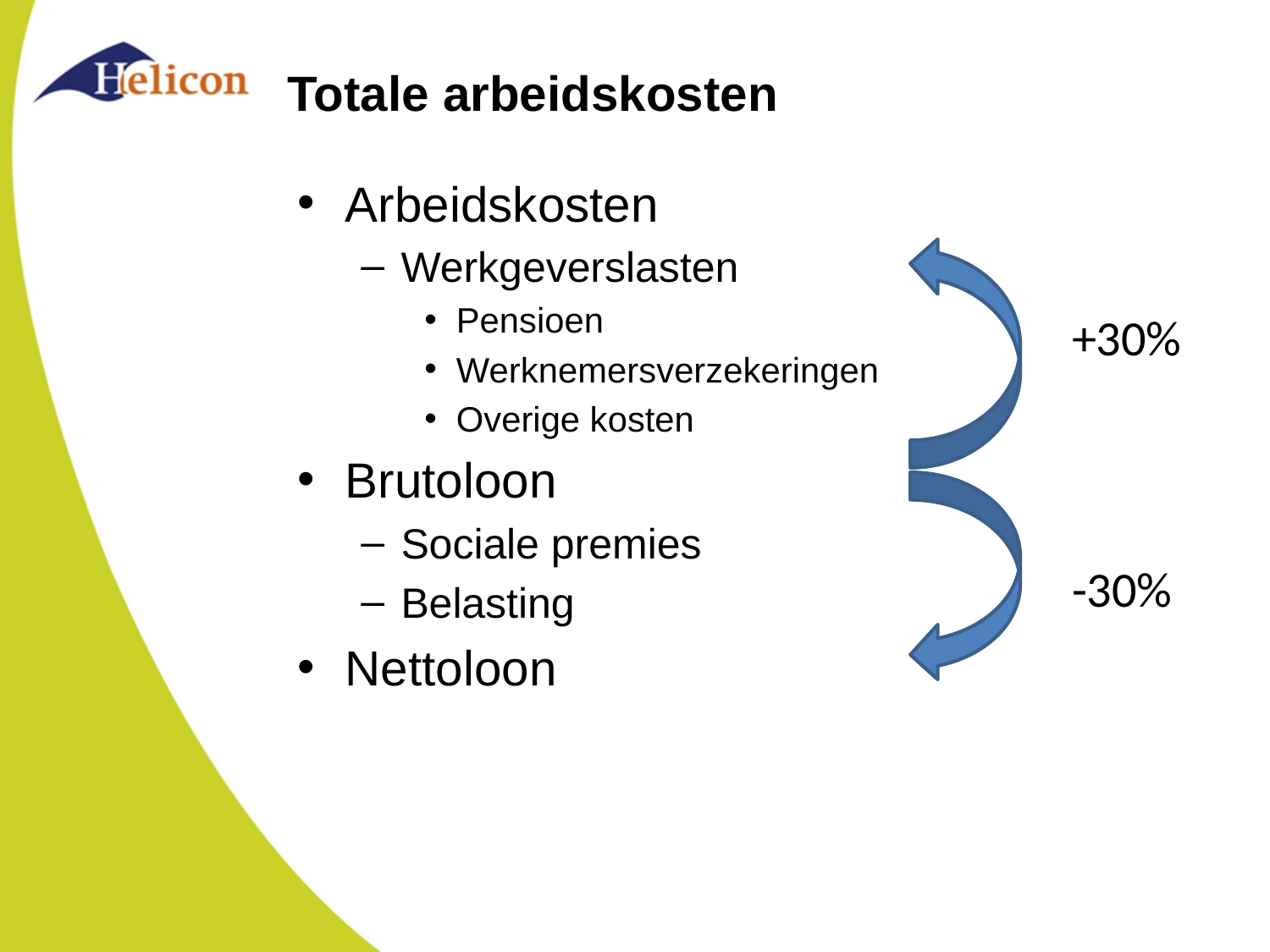

# Totale arbeidskosten
Arbeidskosten
Werkgeverslasten
Pensioen
Werknemersverzekeringen
Overige kosten
Brutoloon
Sociale premies
Belasting
Nettoloon

+30%

-30%